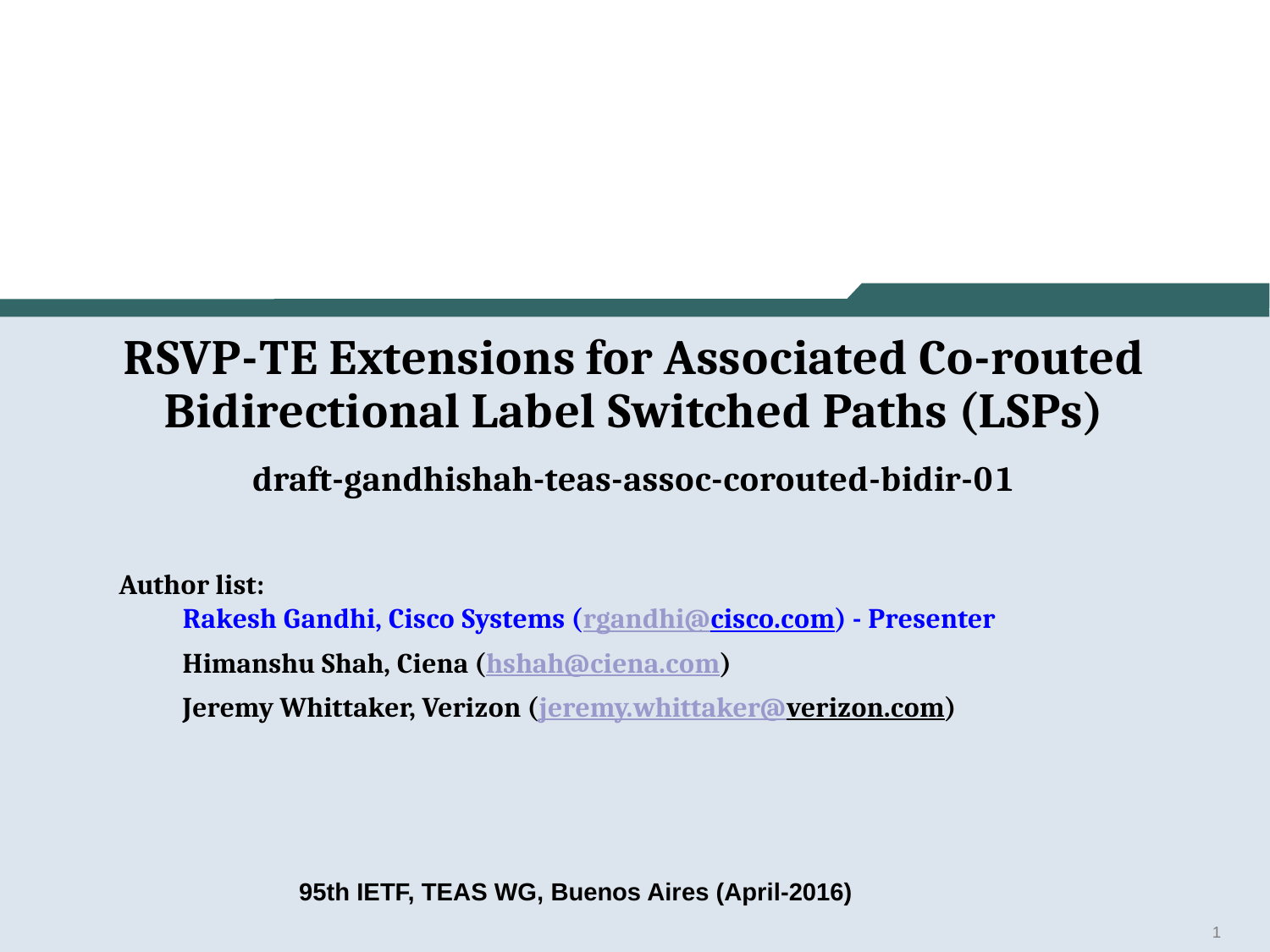

# RSVP-TE Extensions for Associated Co-routed Bidirectional Label Switched Paths (LSPs) draft-gandhishah-teas-assoc-corouted-bidir-01
Author list:
Rakesh Gandhi, Cisco Systems (rgandhi@cisco.com) - Presenter
Himanshu Shah, Ciena (hshah@ciena.com)
Jeremy Whittaker, Verizon (jeremy.whittaker@verizon.com)

95th IETF, TEAS WG, Buenos Aires (April-2016)